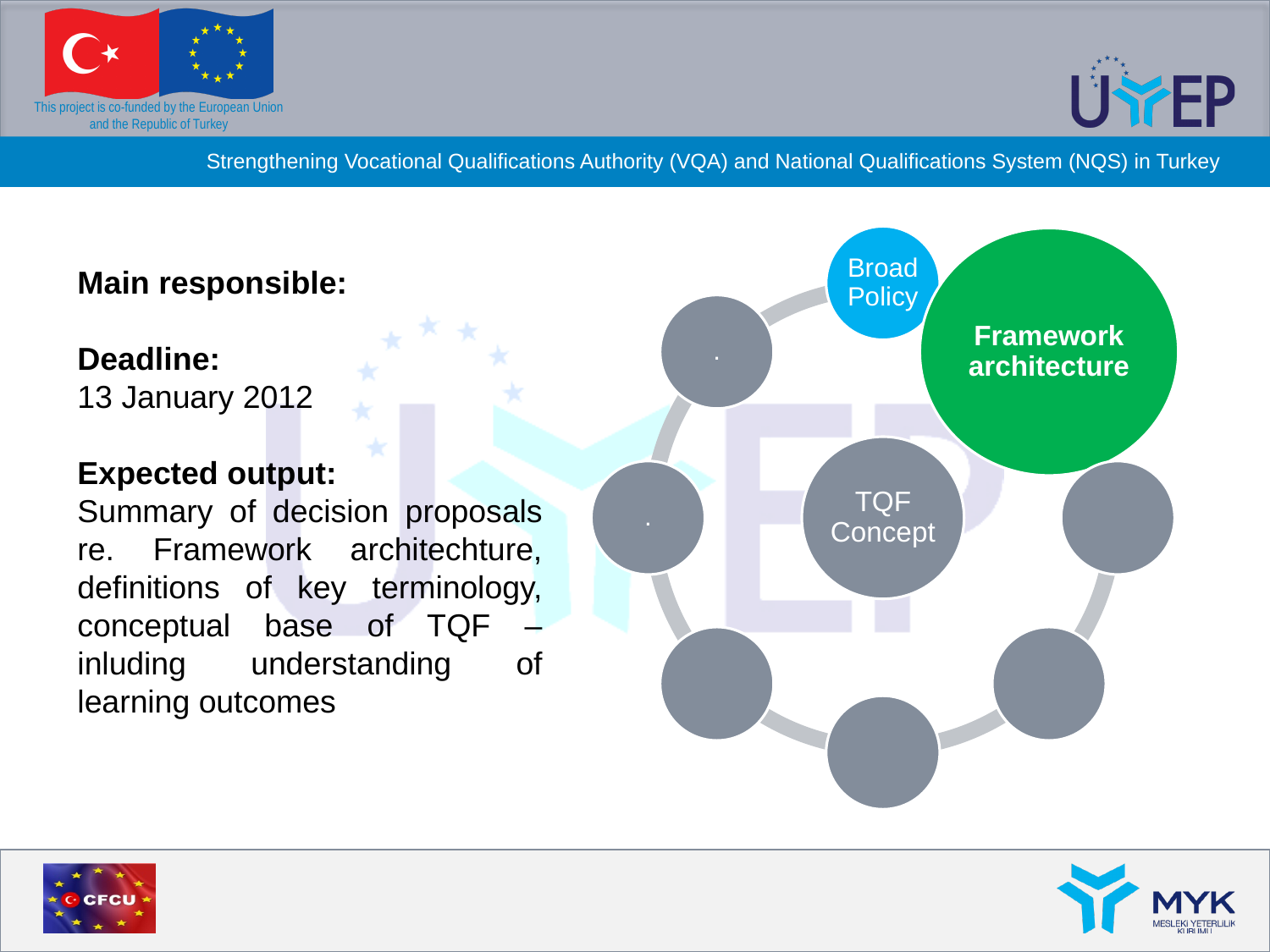

TQF Concept
Broad Policy
Framework architecture

.
.
Main responsible:

Deadline:
13 January 2012

Expected output:
Summary of decision proposals re. Framework architechture, definitions of key terminology, conceptual base of TQF – inluding understanding of learning outcomes